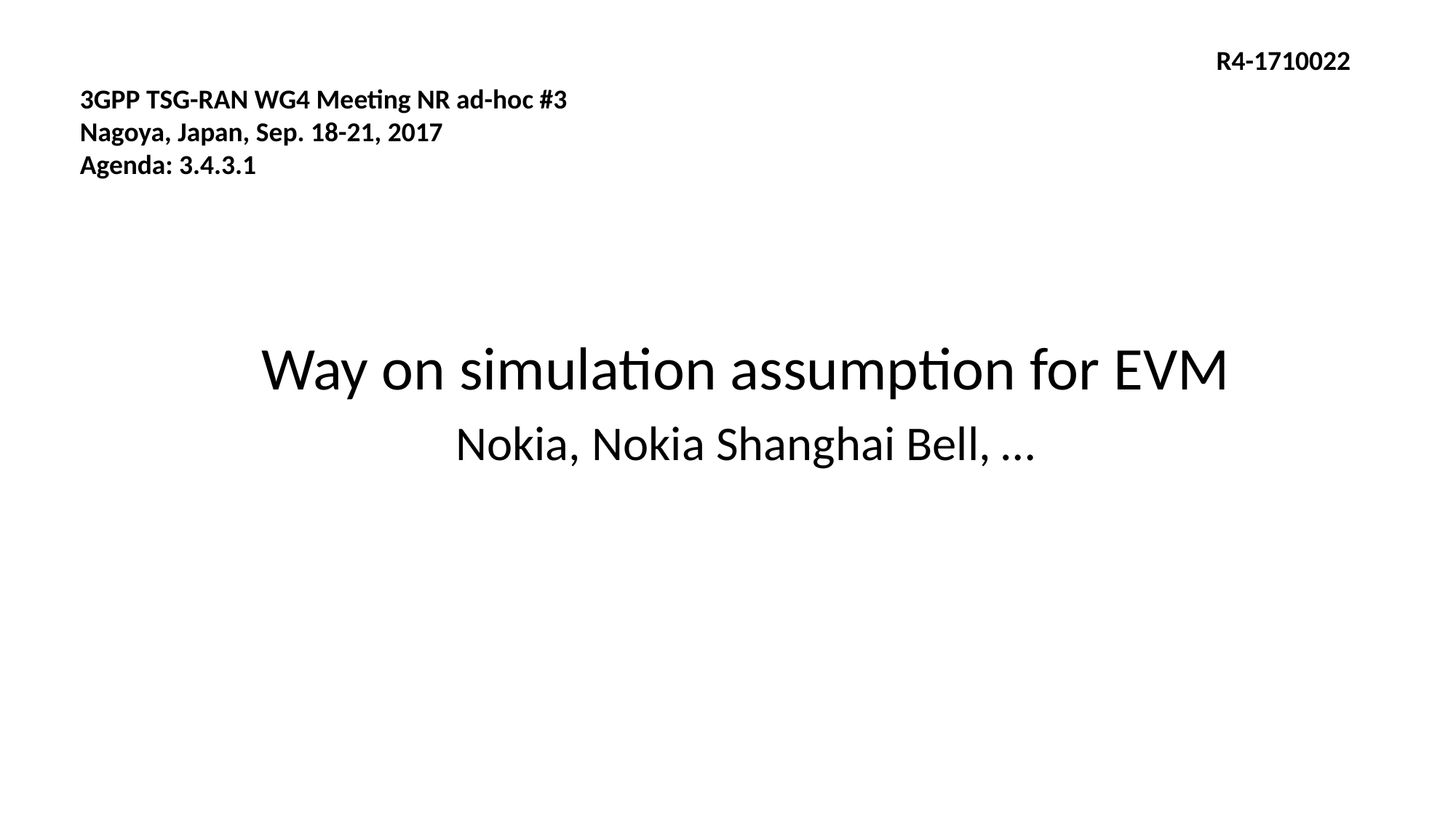

R4-1710022

3GPP TSG-RAN WG4 Meeting NR ad-hoc #3
Nagoya, Japan, Sep. 18-21, 2017
Agenda: 3.4.3.1

Way on simulation assumption for EVM
Nokia, Nokia Shanghai Bell, …